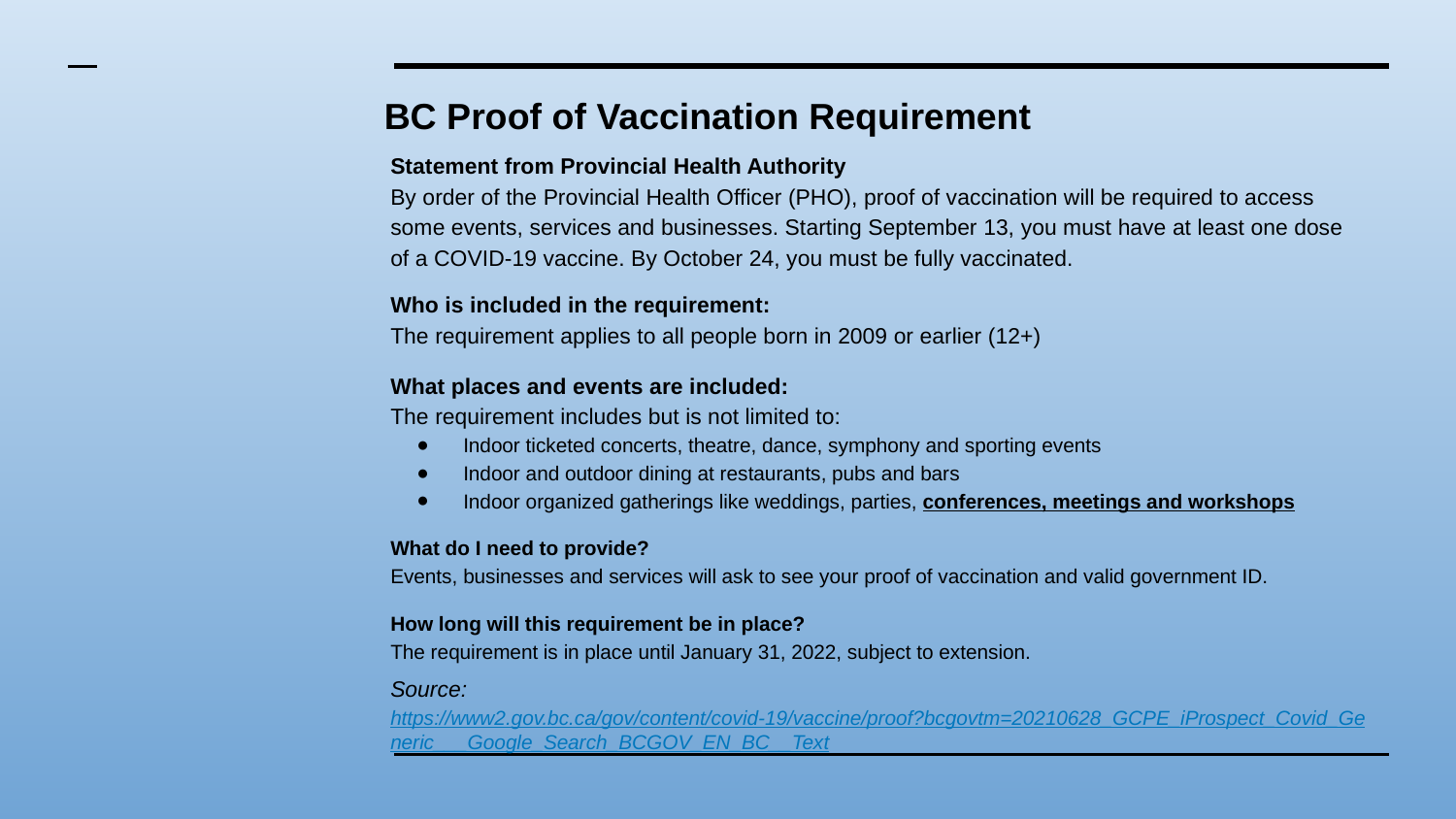

# BC Proof of Vaccination Requirement
Statement from Provincial Health Authority
By order of the Provincial Health Officer (PHO), proof of vaccination will be required to access some events, services and businesses. Starting September 13, you must have at least one dose of a COVID-19 vaccine. By October 24, you must be fully vaccinated.

Who is included in the requirement:
The requirement applies to all people born in 2009 or earlier (12+)

What places and events are included:
The requirement includes but is not limited to:
Indoor ticketed concerts, theatre, dance, symphony and sporting events
Indoor and outdoor dining at restaurants, pubs and bars
Indoor organized gatherings like weddings, parties, conferences, meetings and workshops

What do I need to provide?
Events, businesses and services will ask to see your proof of vaccination and valid government ID.

How long will this requirement be in place?
The requirement is in place until January 31, 2022, subject to extension.

Source: https://www2.gov.bc.ca/gov/content/covid-19/vaccine/proof?bcgovtm=20210628_GCPE_iProspect_Covid_Generic___Google_Search_BCGOV_EN_BC__Text